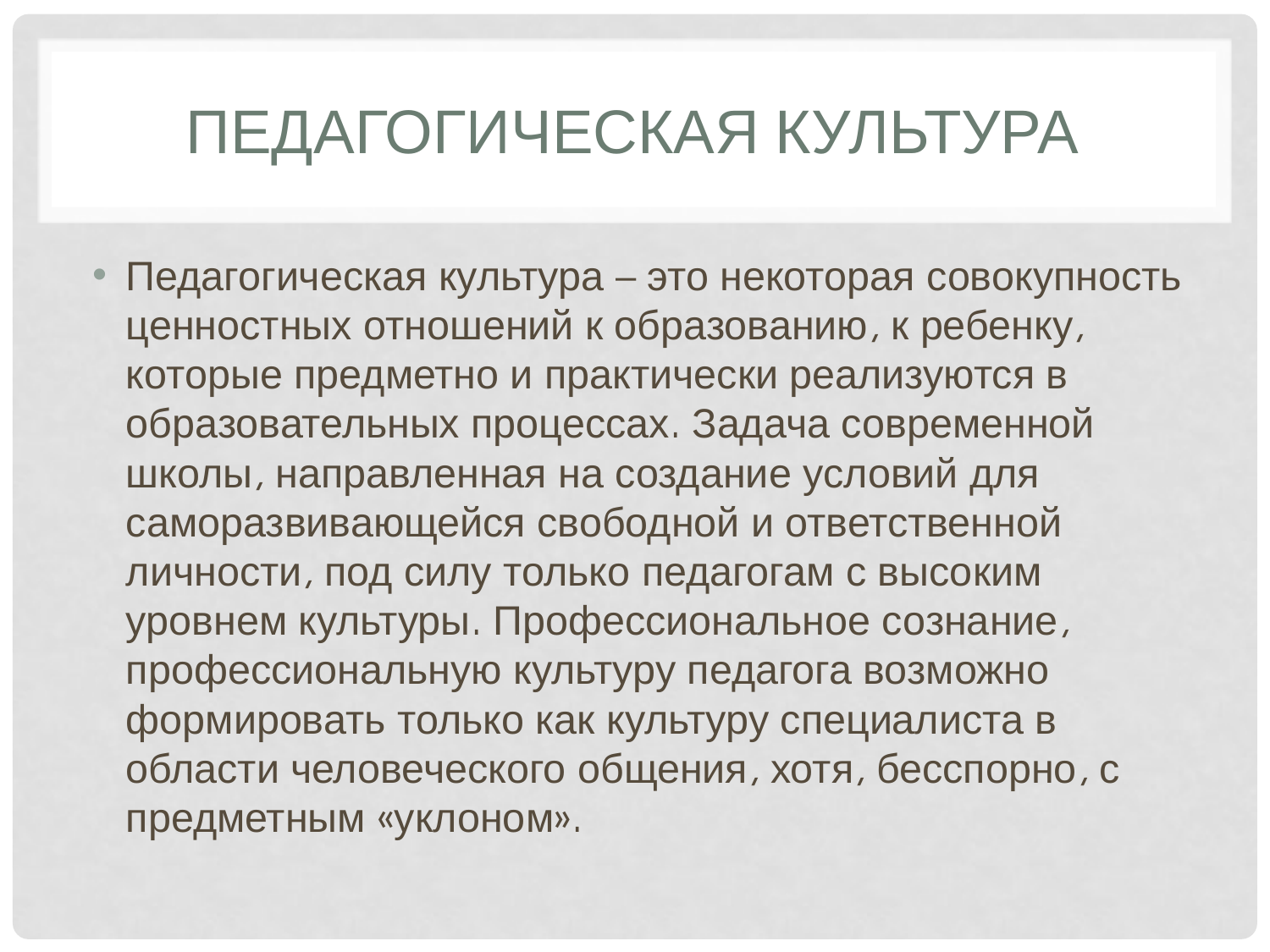

# Педагогическая культура
Педагогическая культура – это некоторая совокупность ценностных отношений к образованию, к ребенку, которые предметно и практически реализуются в образовательных процессах. Задача современной школы, направленная на создание условий для саморазвивающейся свободной и ответственной личности, под силу только педагогам с высоким уровнем культуры. Профессиональное сознание, профессиональную культуру педагога возможно формировать только как культуру специалиста в области человеческого общения, хотя, бесспорно, с предметным «уклоном».